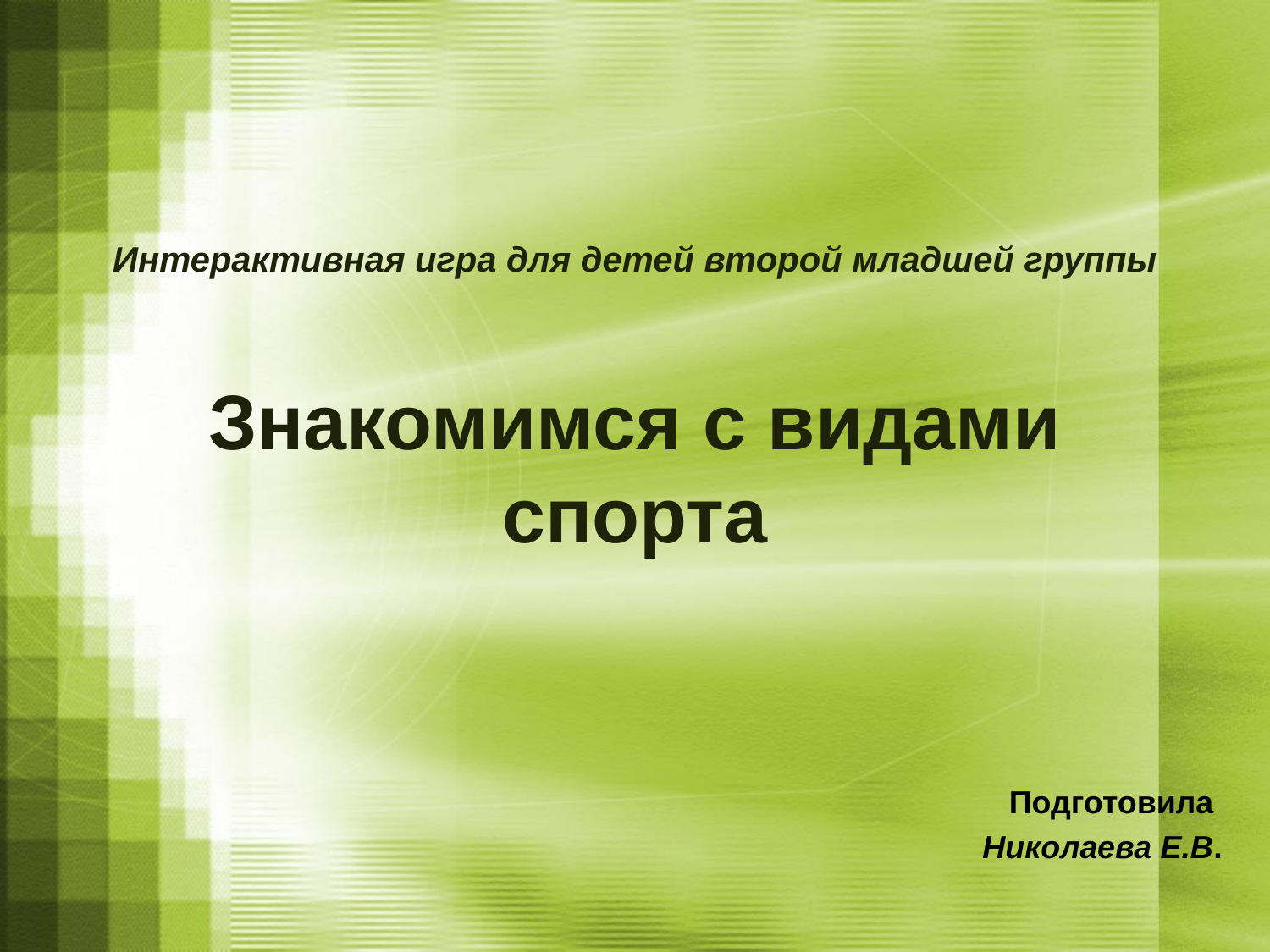

# Интерактивная игра для детей второй младшей группы Знакомимся с видами спорта
Подготовила
Николаева Е.В.